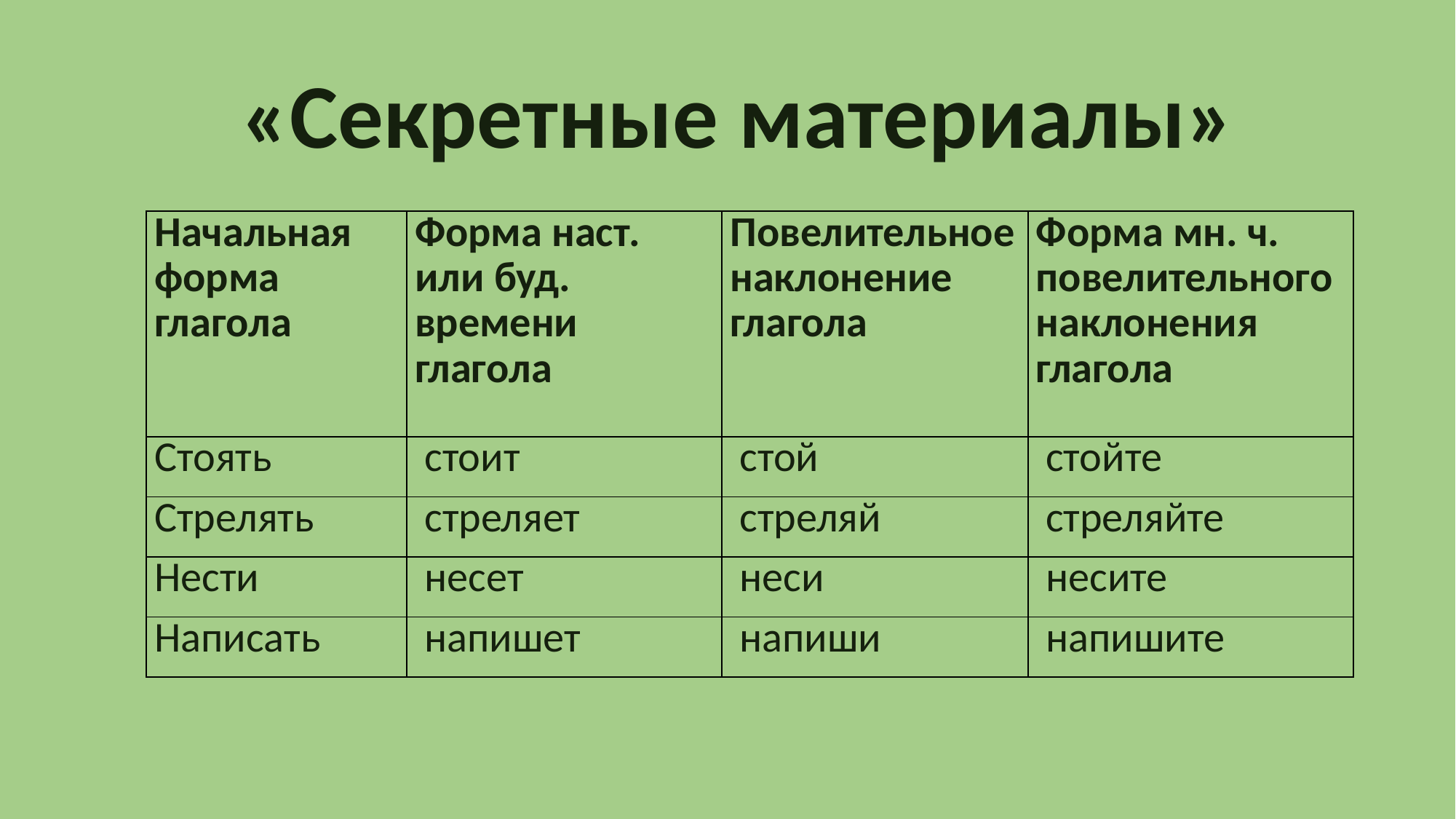

#
«Секретные материалы»
| Начальная форма глагола | Форма наст. или буд. времени глагола | Повелительное наклонение глагола | Форма мн. ч. повелительного наклонения глагола |
| --- | --- | --- | --- |
| Стоять | стоит | стой | стойте |
| Стрелять | стреляет | стреляй | стреляйте |
| Нести | несет | неси | несите |
| Написать | напишет | напиши | напишите |